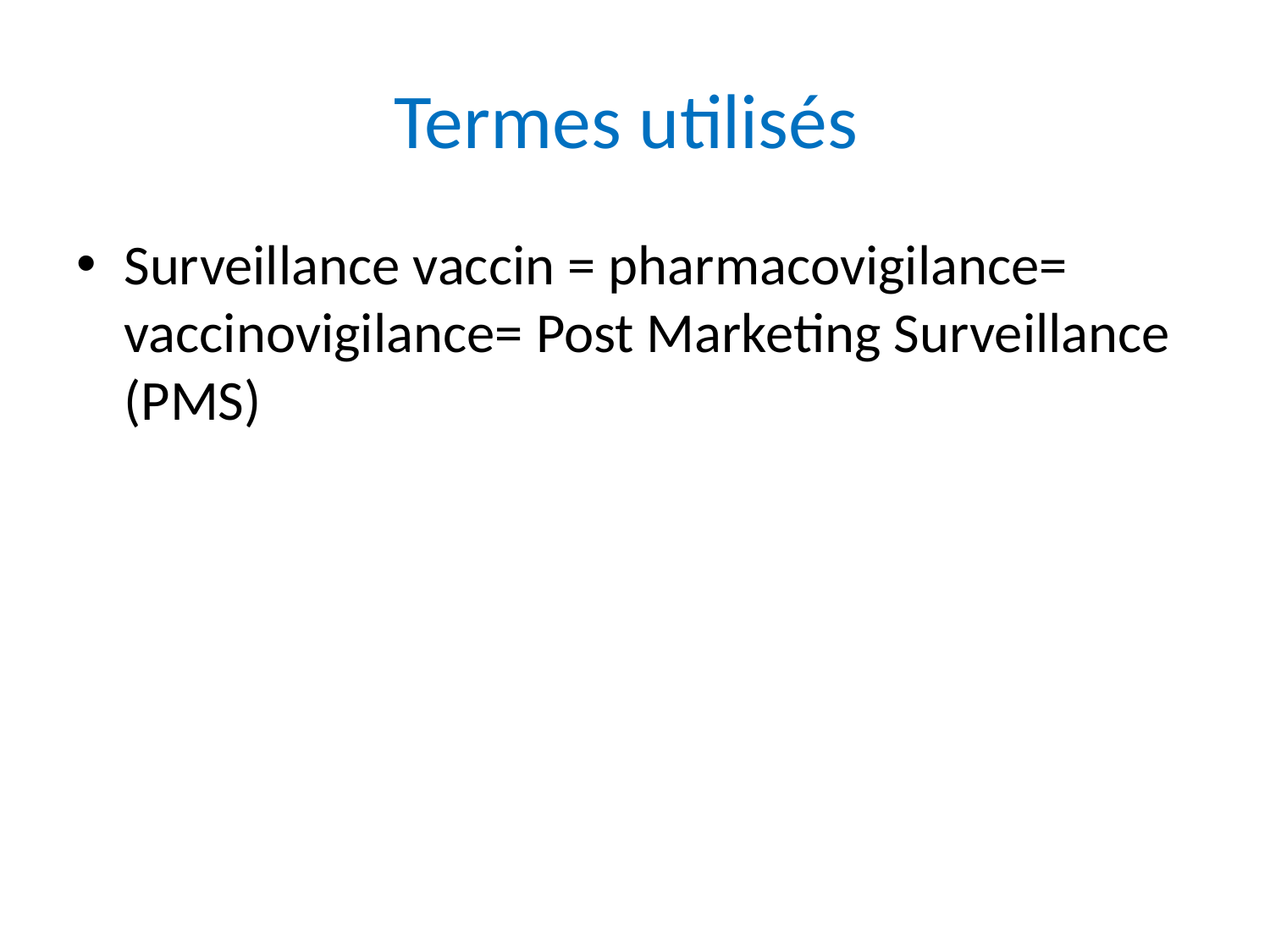

# Termes utilisés
Surveillance vaccin = pharmacovigilance= vaccinovigilance= Post Marketing Surveillance  (PMS)